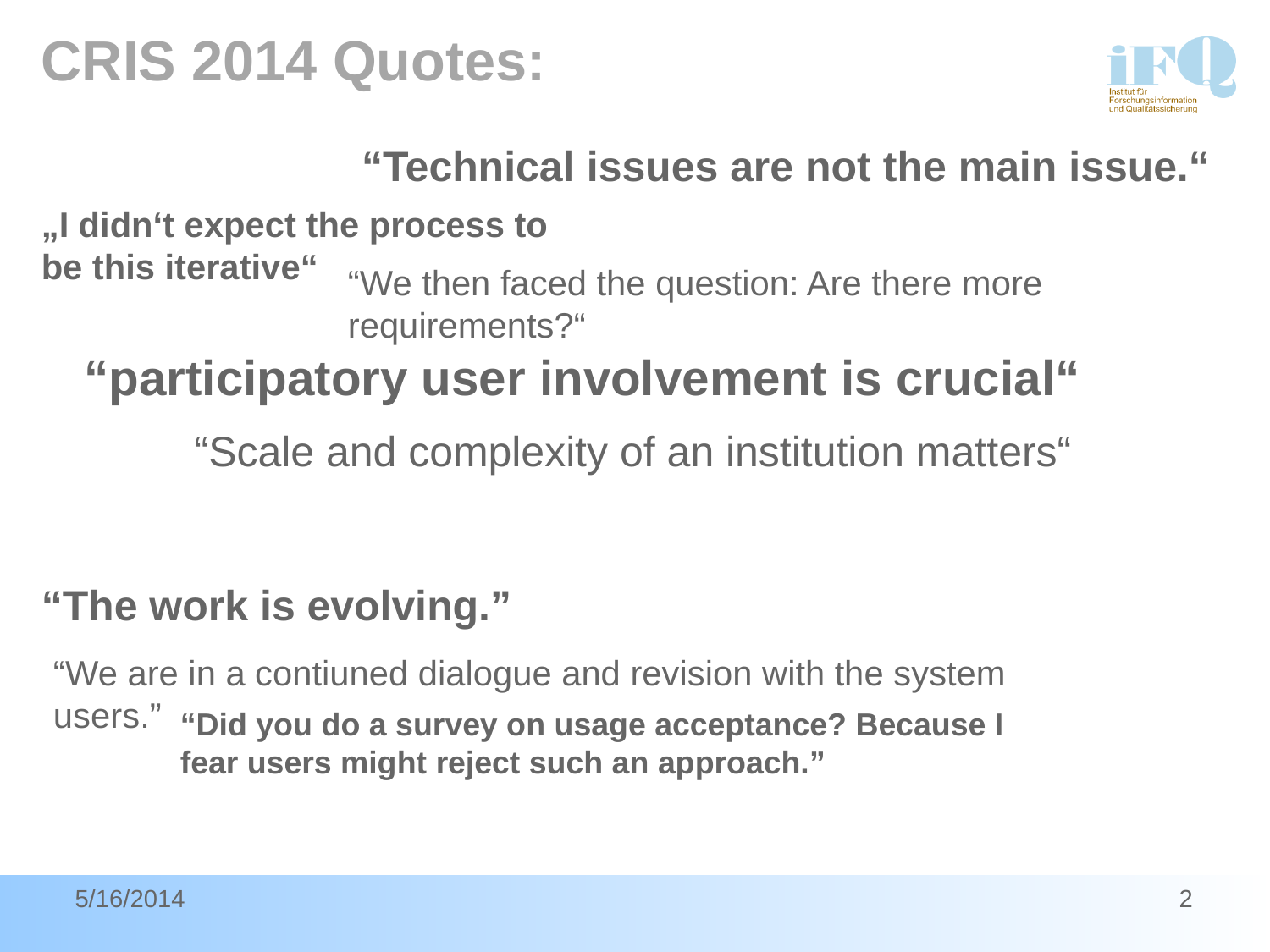

CRIS 2014 Quotes:
“Technical issues are not the main issue.“
„I didn‘t expect the process to be this iterative“
“We then faced the question: Are there more requirements?“
“participatory user involvement is crucial“
“Scale and complexity of an institution matters“
“The work is evolving.”
“We are in a contiuned dialogue and revision with the system users.”
“Did you do a survey on usage acceptance? Because I fear users might reject such an approach.”
5/16/2014
2